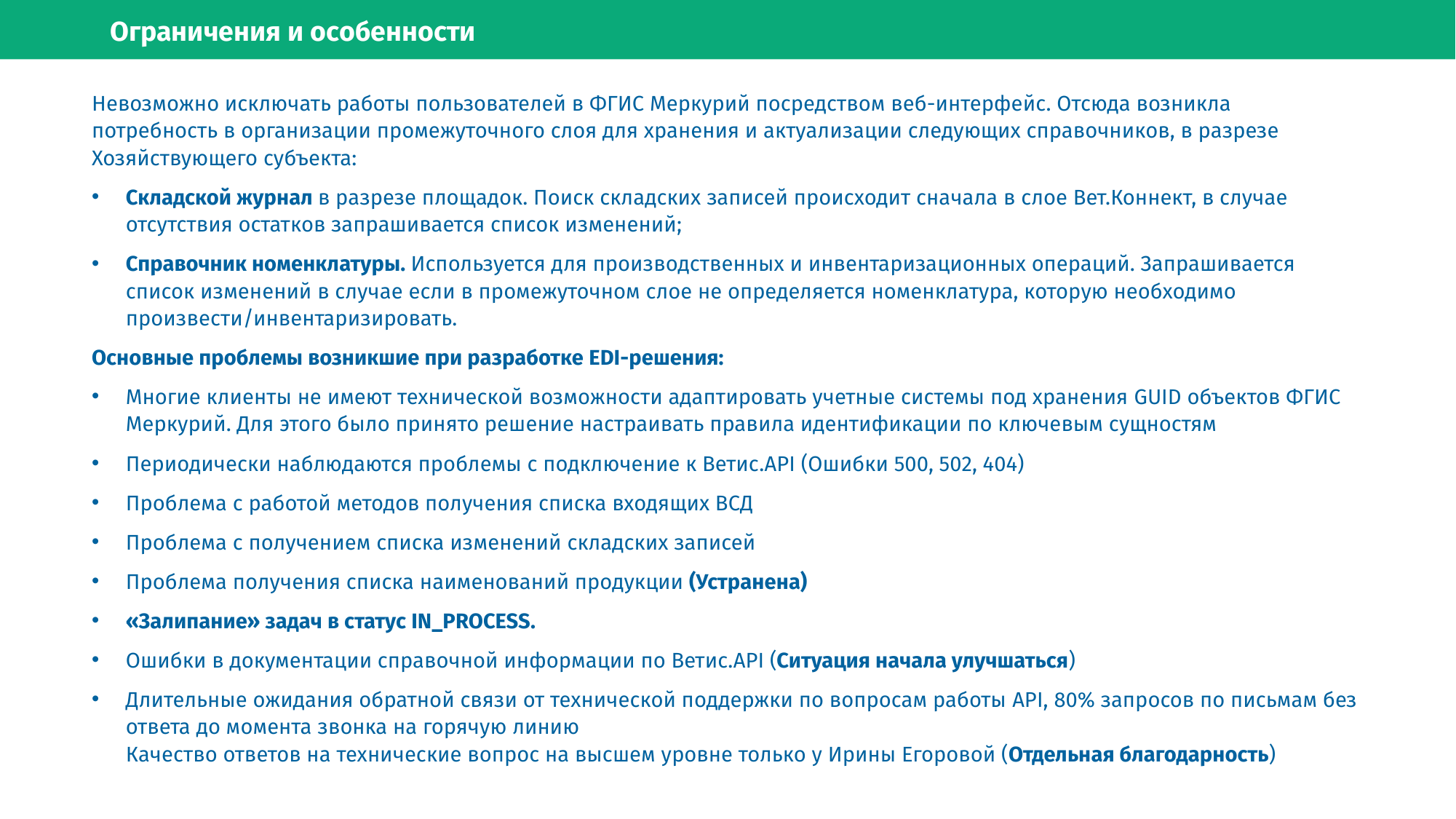

Ограничения и особенности
Невозможно исключать работы пользователей в ФГИС Меркурий посредством веб-интерфейс. Отсюда возникла потребность в организации промежуточного слоя для хранения и актуализации следующих справочников, в разрезе Хозяйствующего субъекта:
Складской журнал в разрезе площадок. Поиск складских записей происходит сначала в слое Вет.Коннект, в случае отсутствия остатков запрашивается список изменений;
Справочник номенклатуры. Используется для производственных и инвентаризационных операций. Запрашивается список изменений в случае если в промежуточном слое не определяется номенклатура, которую необходимо произвести/инвентаризировать.
Основные проблемы возникшие при разработке EDI-решения:
Многие клиенты не имеют технической возможности адаптировать учетные системы под хранения GUID объектов ФГИС Меркурий. Для этого было принято решение настраивать правила идентификации по ключевым сущностям
Периодически наблюдаются проблемы с подключение к Ветис.API (Ошибки 500, 502, 404)
Проблема с работой методов получения списка входящих ВСД
Проблема с получением списка изменений складских записей
Проблема получения списка наименований продукции (Устранена)
«Залипание» задач в статус IN_PROCESS.
Ошибки в документации справочной информации по Ветис.API (Ситуация начала улучшаться)
Длительные ожидания обратной связи от технической поддержки по вопросам работы API, 80% запросов по письмам без ответа до момента звонка на горячую линию
Качество ответов на технические вопрос на высшем уровне только у Ирины Егоровой (Отдельная благодарность)